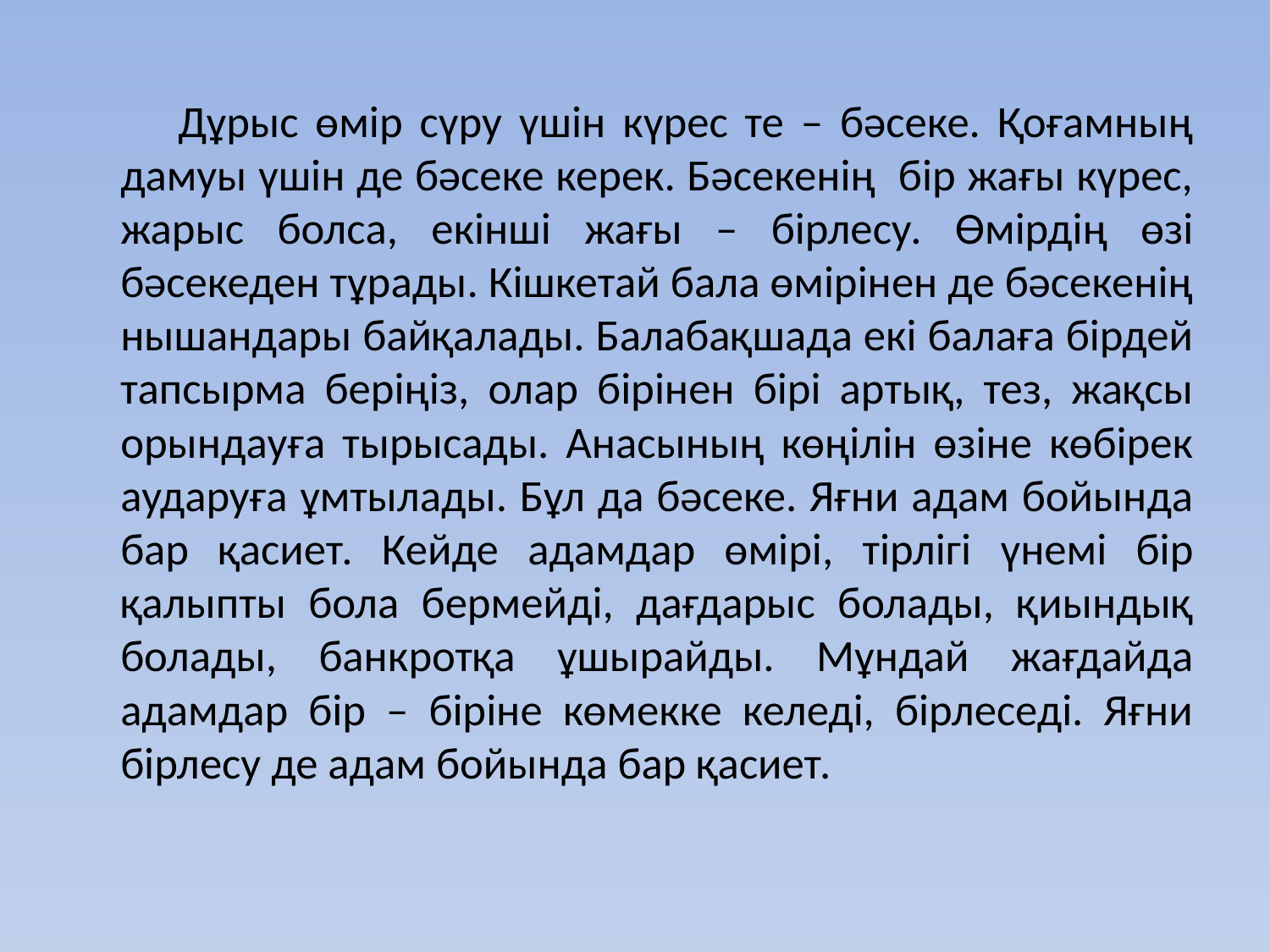

Дұрыс өмір сүру үшін күрес те – бәсеке. Қоғамның дамуы үшін де бәсеке керек. Бәсекенің  бір жағы күрес, жарыс болса, екінші жағы – бірлесу. Өмірдің өзі бәсекеден тұрады. Кішкетай бала өмірінен де бәсекенің нышандары байқалады. Балабақшада екі балаға бірдей тапсырма беріңіз, олар бірінен бірі артық, тез, жақсы орындауға тырысады. Анасының көңілін өзіне көбірек аударуға ұмтылады. Бұл да бәсеке. Яғни адам бойында бар қасиет. Кейде адамдар өмірі, тірлігі үнемі бір қалыпты бола бермейді, дағдарыс болады, қиындық болады, банкротқа ұшырайды. Мұндай жағдайда адамдар бір – біріне көмекке келеді, бірлеседі. Яғни бірлесу де адам бойында бар қасиет.